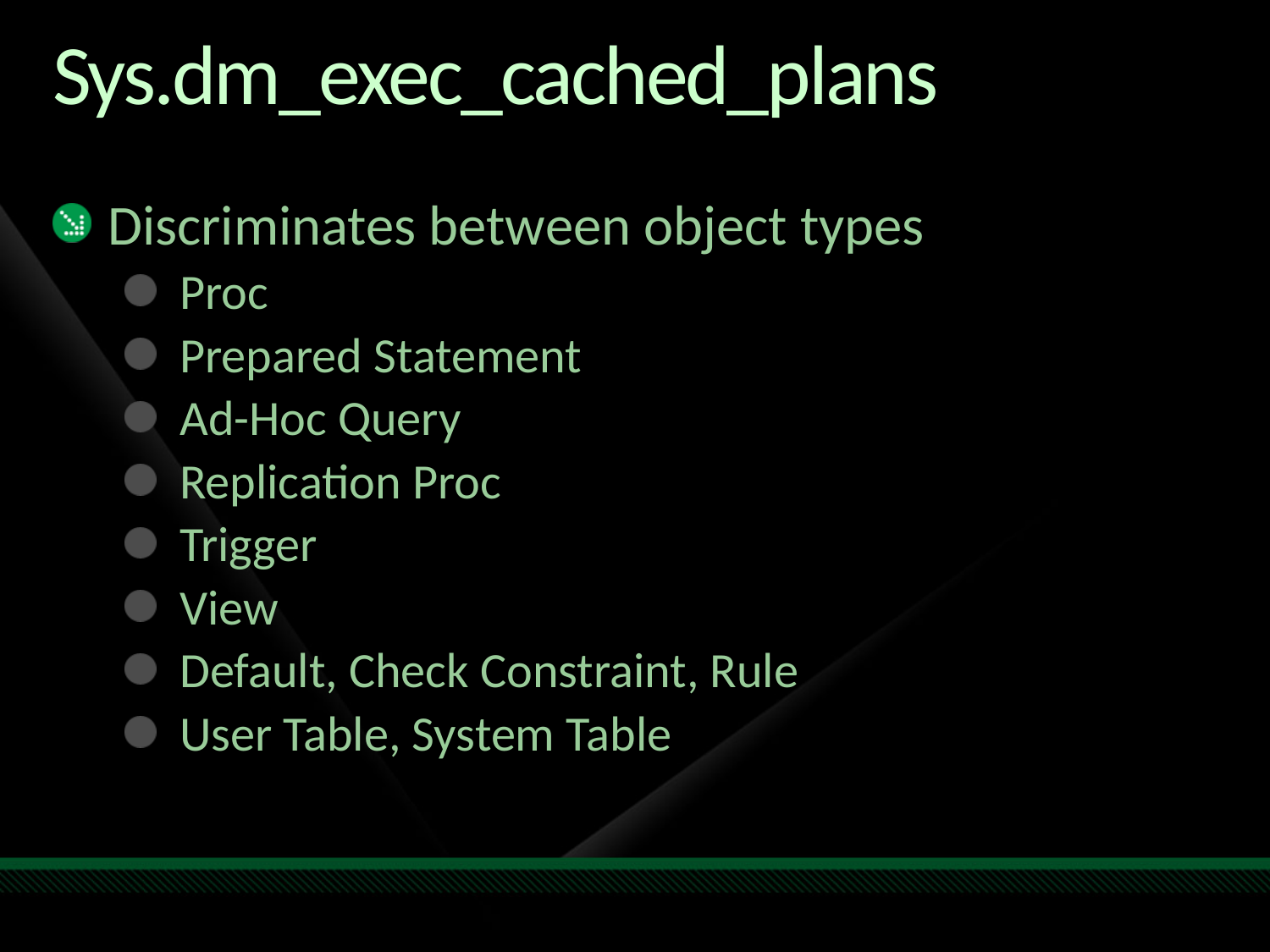

# Sys.dm_exec_cached_plans
Discriminates between object types
Proc
Prepared Statement
Ad-Hoc Query
Replication Proc
Trigger
View
Default, Check Constraint, Rule
User Table, System Table